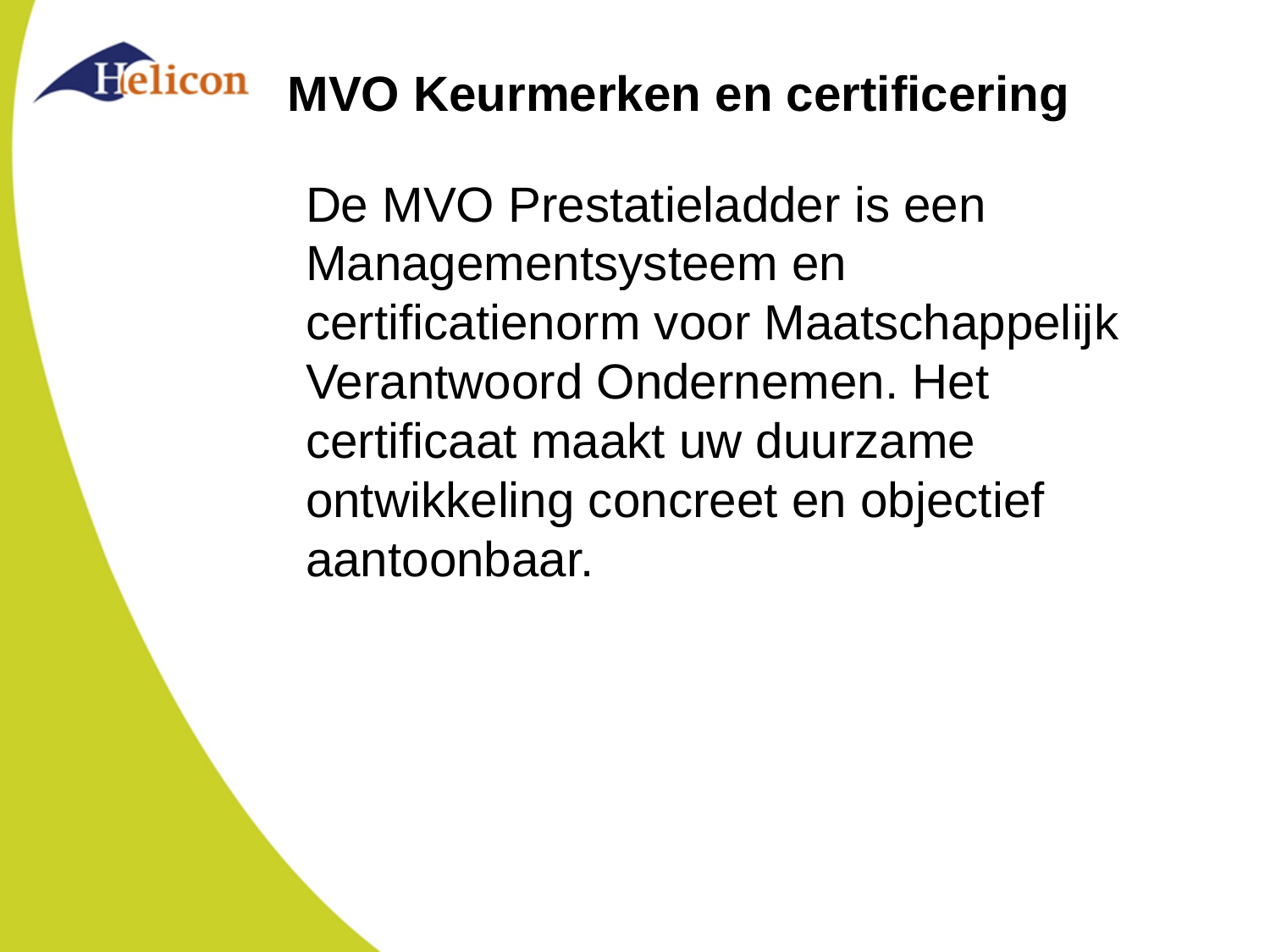

# MVO Keurmerken en certificering
De MVO Prestatieladder is een Managementsysteem en certificatienorm voor Maatschappelijk Verantwoord Ondernemen. Het certificaat maakt uw duurzame ontwikkeling concreet en objectief aantoonbaar.